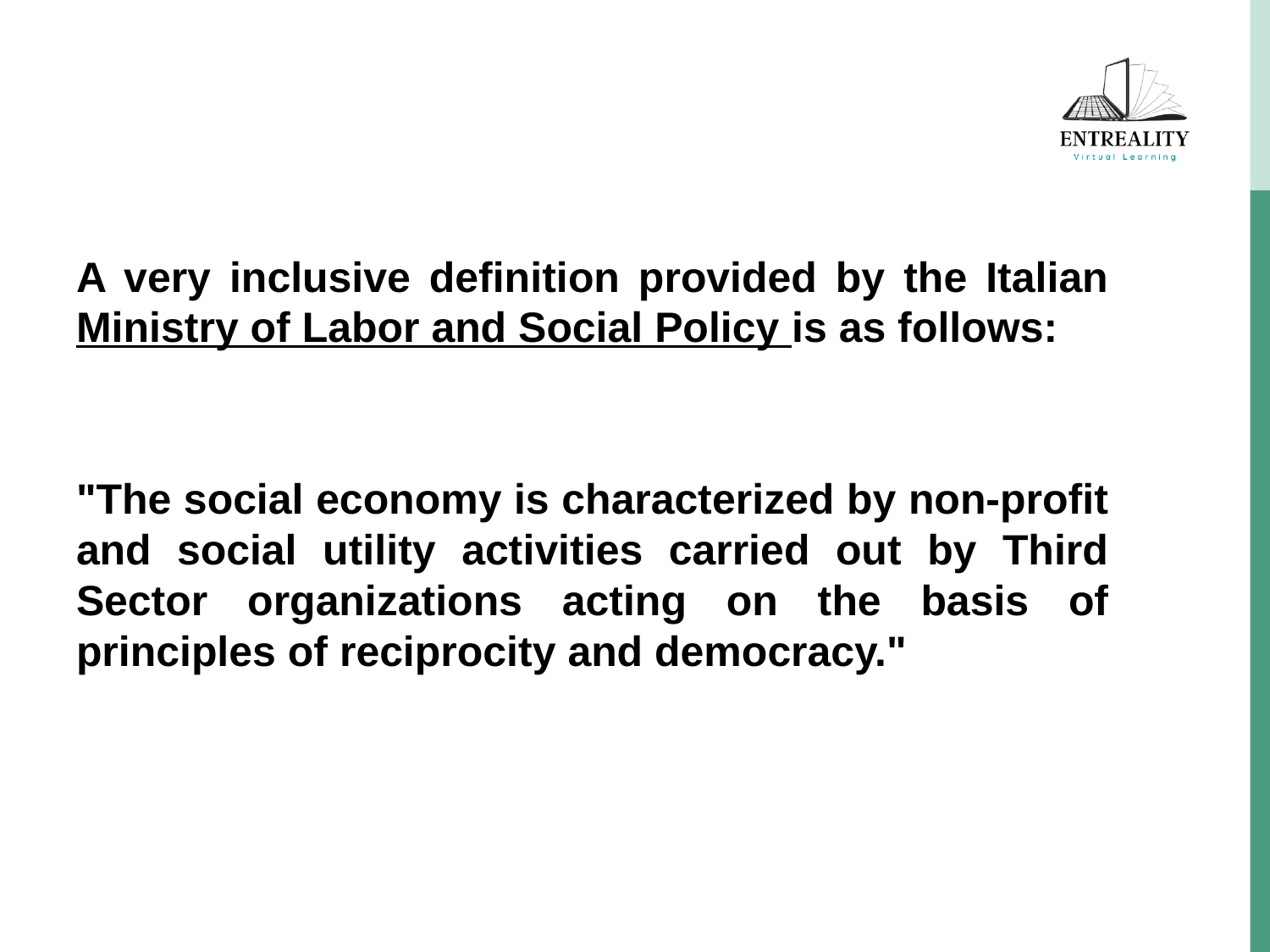

# …
A very inclusive definition provided by the Italian Ministry of Labor and Social Policy is as follows:

"The social economy is characterized by non-profit and social utility activities carried out by Third Sector organizations acting on the basis of principles of reciprocity and democracy."